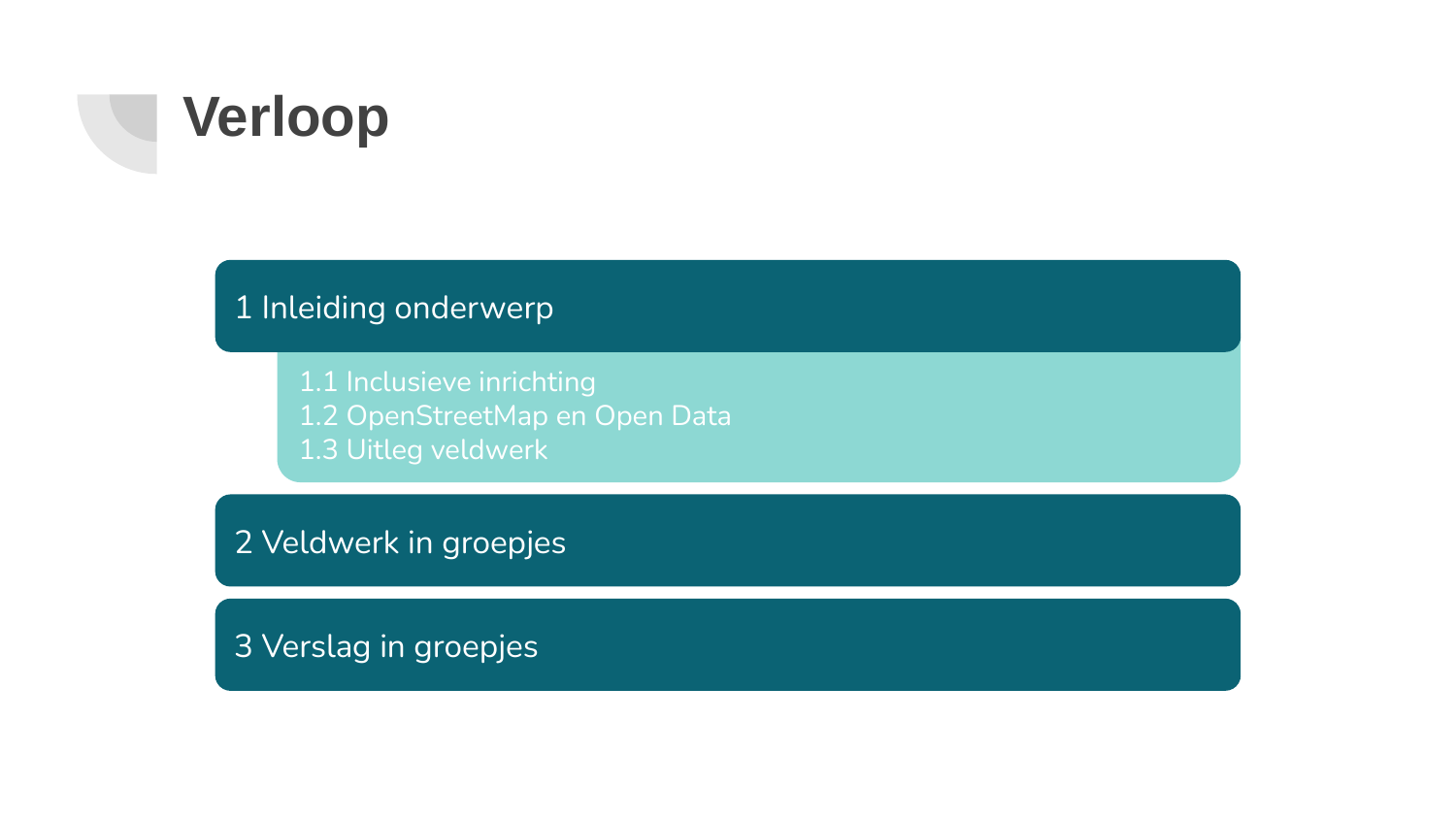

# Verloop
1 Inleiding onderwerp

1.1 Inclusieve inrichting
1.2 OpenStreetMap en Open Data
1.3 Uitleg veldwerk
2 Veldwerk in groepjes
3 Verslag in groepjes